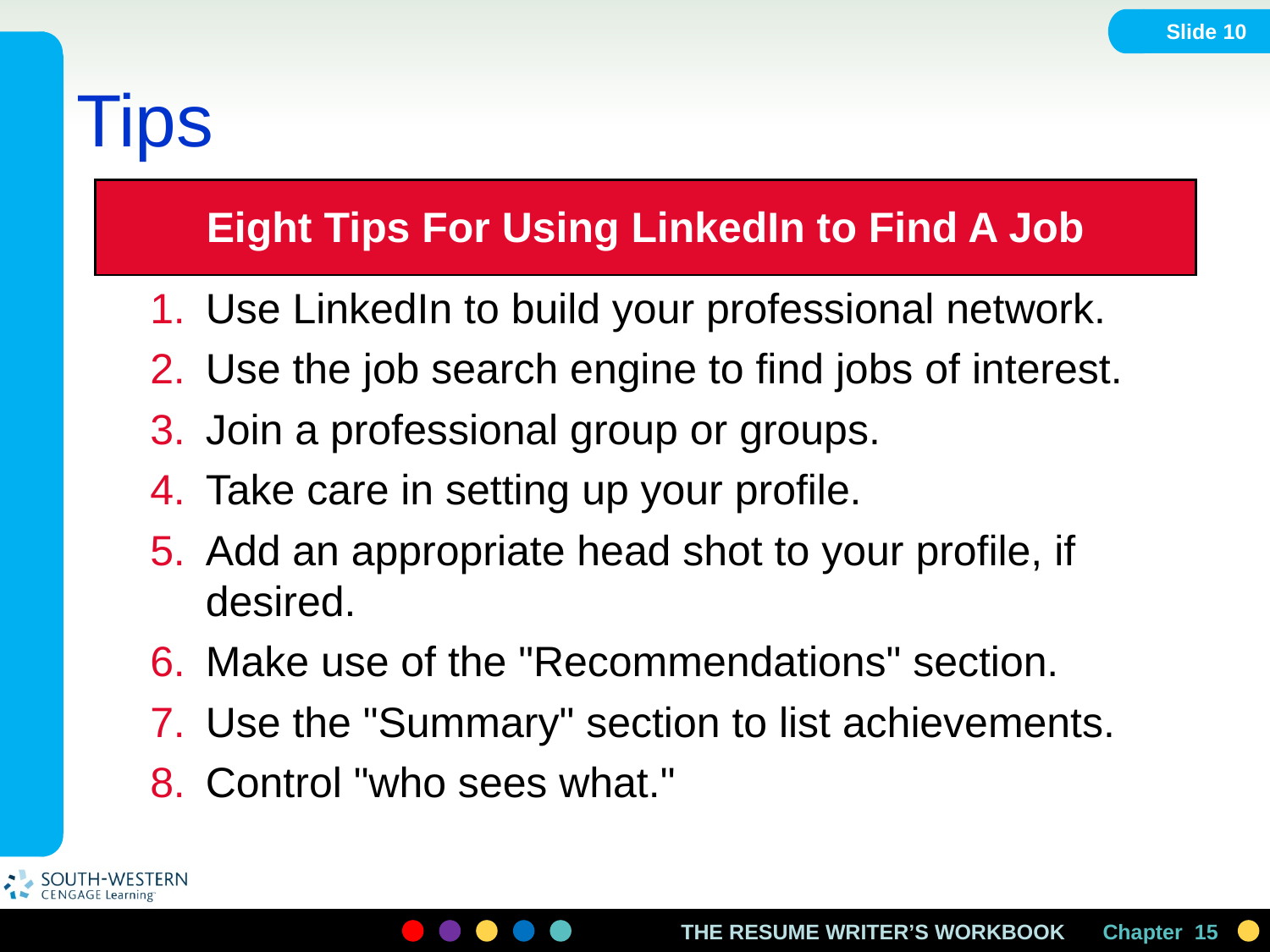

Slide 10
# Tips
| Eight Tips For Using LinkedIn to Find A Job |
| --- |
Use LinkedIn to build your professional network.
Use the job search engine to find jobs of interest.
Join a professional group or groups.
Take care in setting up your profile.
Add an appropriate head shot to your profile, if desired.
Make use of the "Recommendations" section.
Use the "Summary" section to list achievements.
Control "who sees what."
Chapter  15